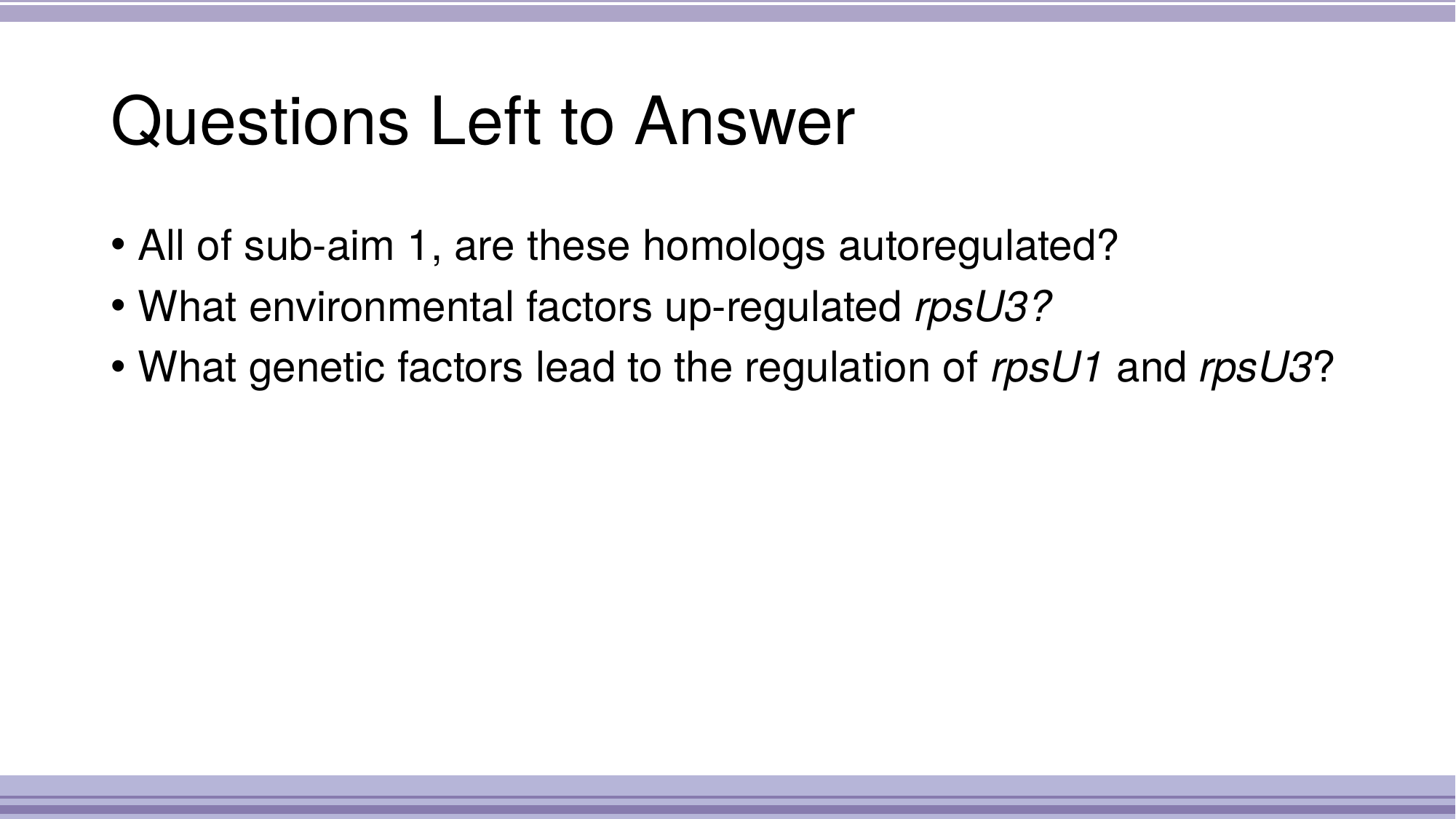

# Questions Left to Answer
All of sub-aim 1, are these homologs autoregulated?
What environmental factors up-regulated rpsU3?
What genetic factors lead to the regulation of rpsU1 and rpsU3?